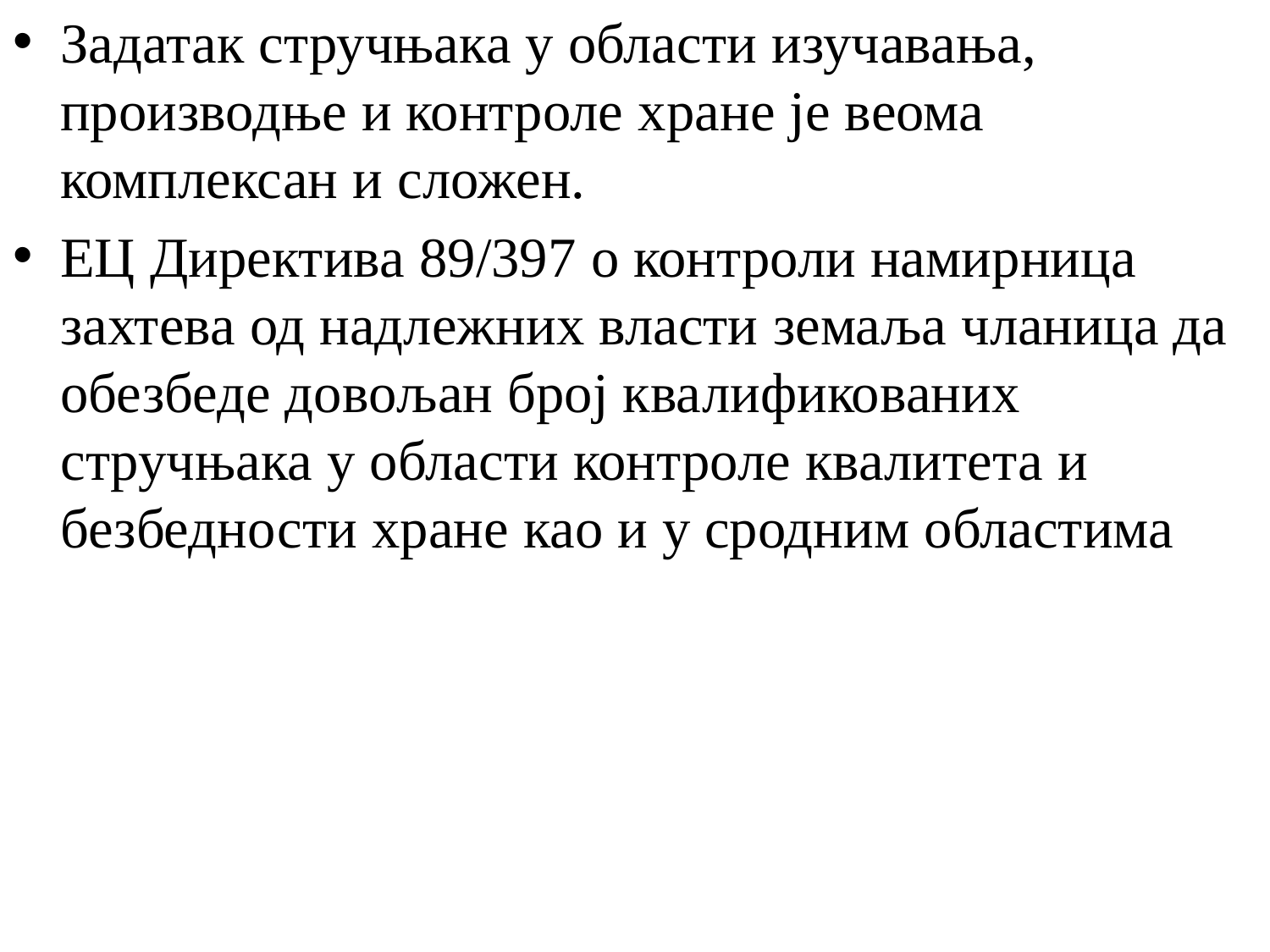

Задатак стручњака у области изучавања, производње и контроле хране је веома комплексан и сложен.
ЕЦ Директива 89/397 о контроли намирница захтева од надлежних власти земаља чланица да обезбеде довољан број квалификованих стручњака у области контроле квалитета и безбедности хране као и у сродним областима